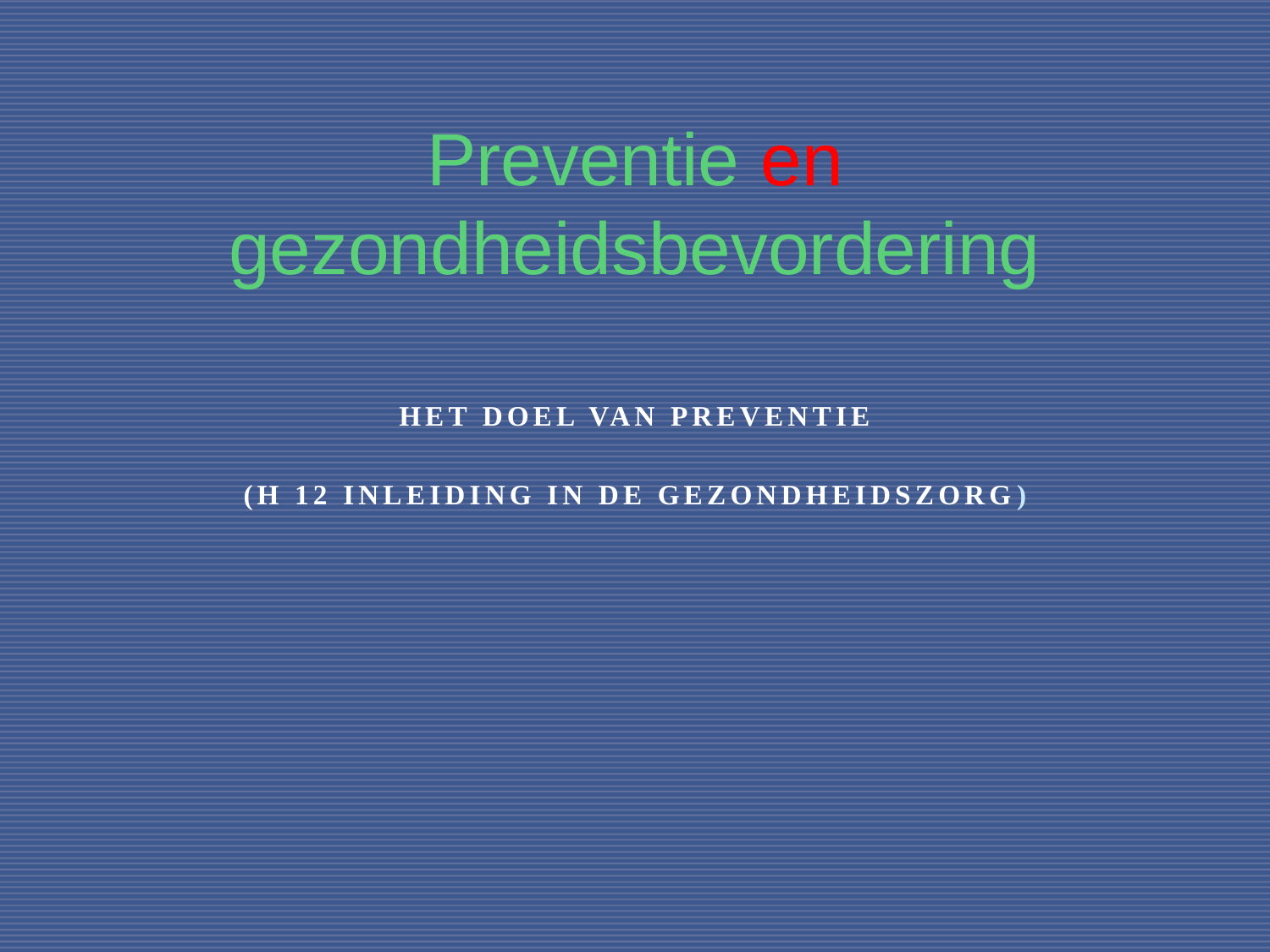

# Preventie en gezondheidsbevordering
Het doel van preventie

(H 12 Inleiding in de gezondheidszorg)